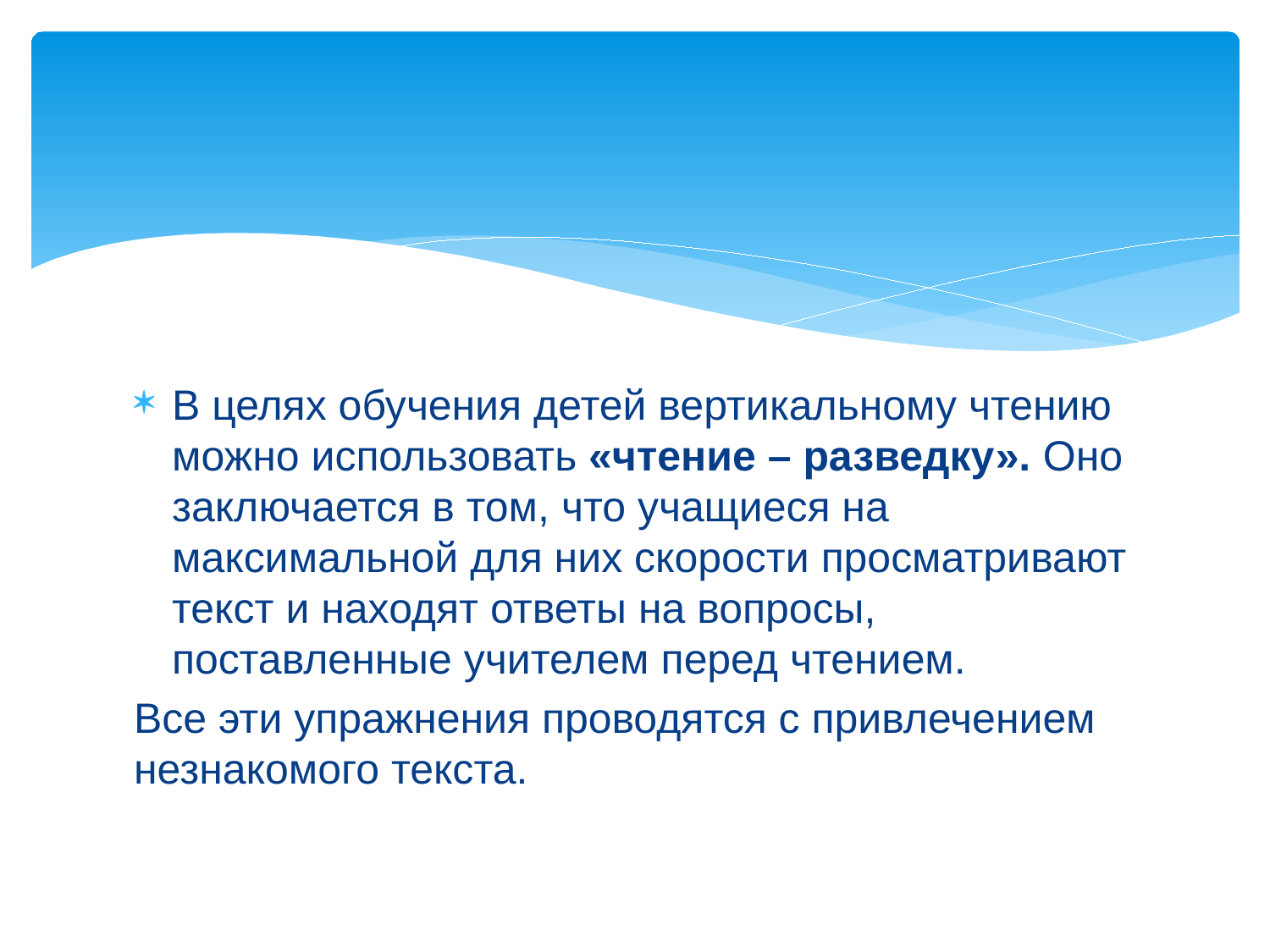

#
В целях обучения детей вертикальному чтению можно использовать «чтение – разведку». Оно заключается в том, что учащиеся на максимальной для них скорости просматривают текст и находят ответы на вопросы, поставленные учителем перед чтением.
Все эти упражнения проводятся с привлечением незнакомого текста.